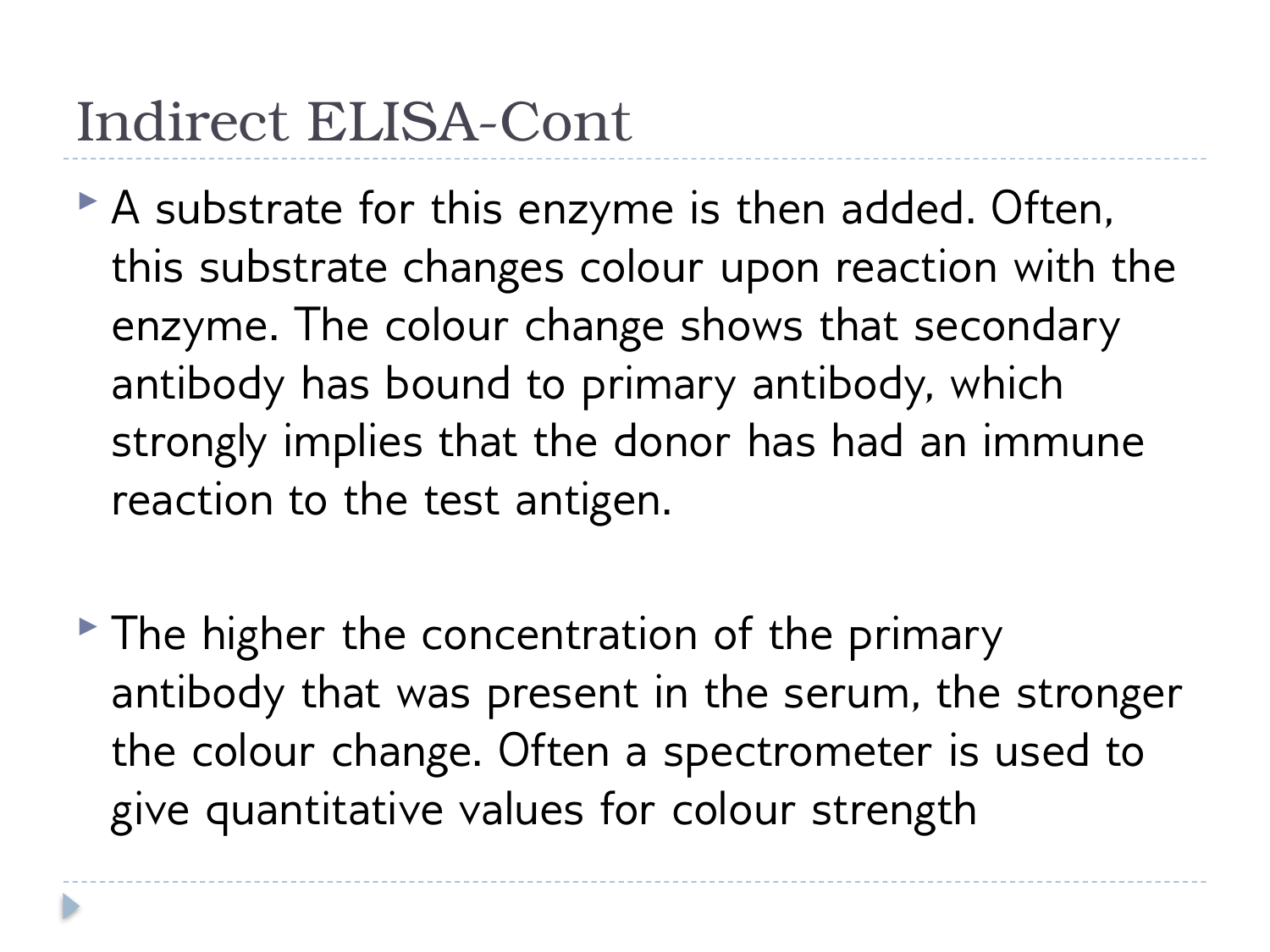

# Indirect ELISA-Cont
A substrate for this enzyme is then added. Often, this substrate changes colour upon reaction with the enzyme. The colour change shows that secondary antibody has bound to primary antibody, which strongly implies that the donor has had an immune reaction to the test antigen.

The higher the concentration of the primary antibody that was present in the serum, the stronger the colour change. Often a spectrometer is used to give quantitative values for colour strength